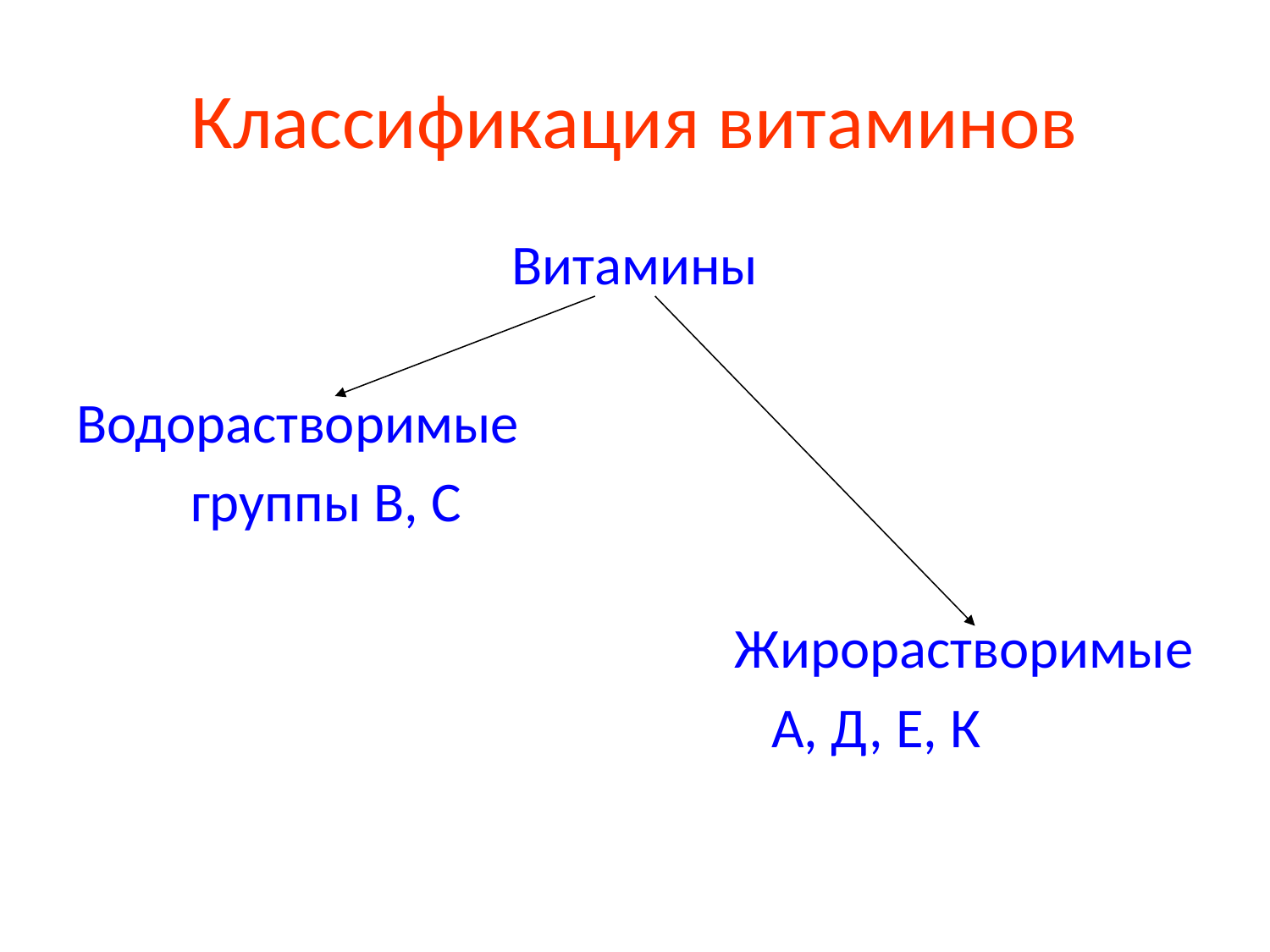

# Классификация витаминов
Витамины

Водорастворимые
         группы В, С
                                                                            Жирорастворимые
                                        А, Д, Е, К